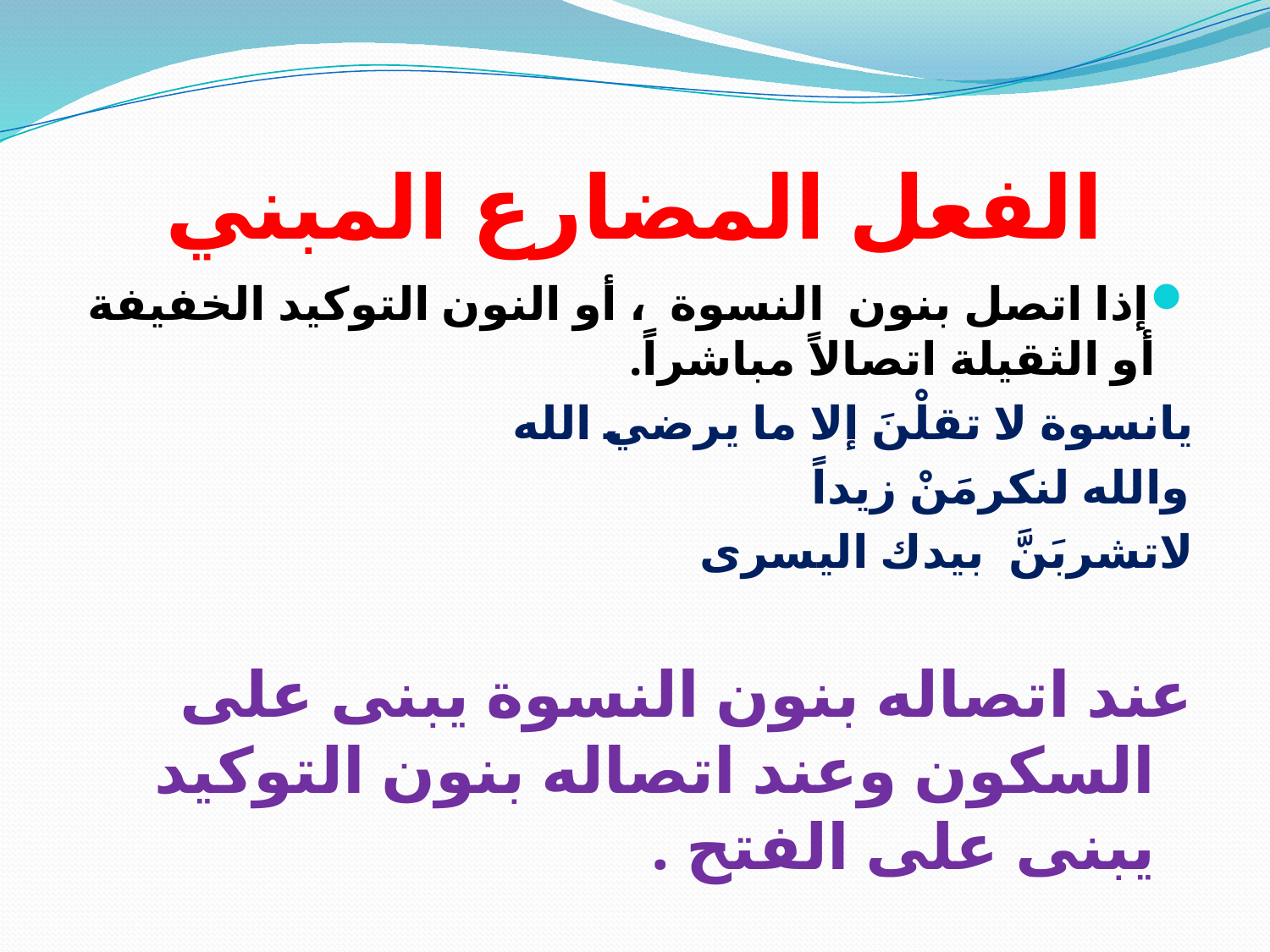

# الفعل المضارع المبني
إذا اتصل بنون  النسوة  ، أو النون التوكيد الخفيفة أو الثقيلة اتصالاً مباشراً.
يانسوة لا تقلْنَ إلا ما يرضي الله
والله لنكرمَنْ زيداً
لاتشربَنَّ  بيدك اليسرى

عند اتصاله بنون النسوة يبنى على السكون وعند اتصاله بنون التوكيد يبنى على الفتح .